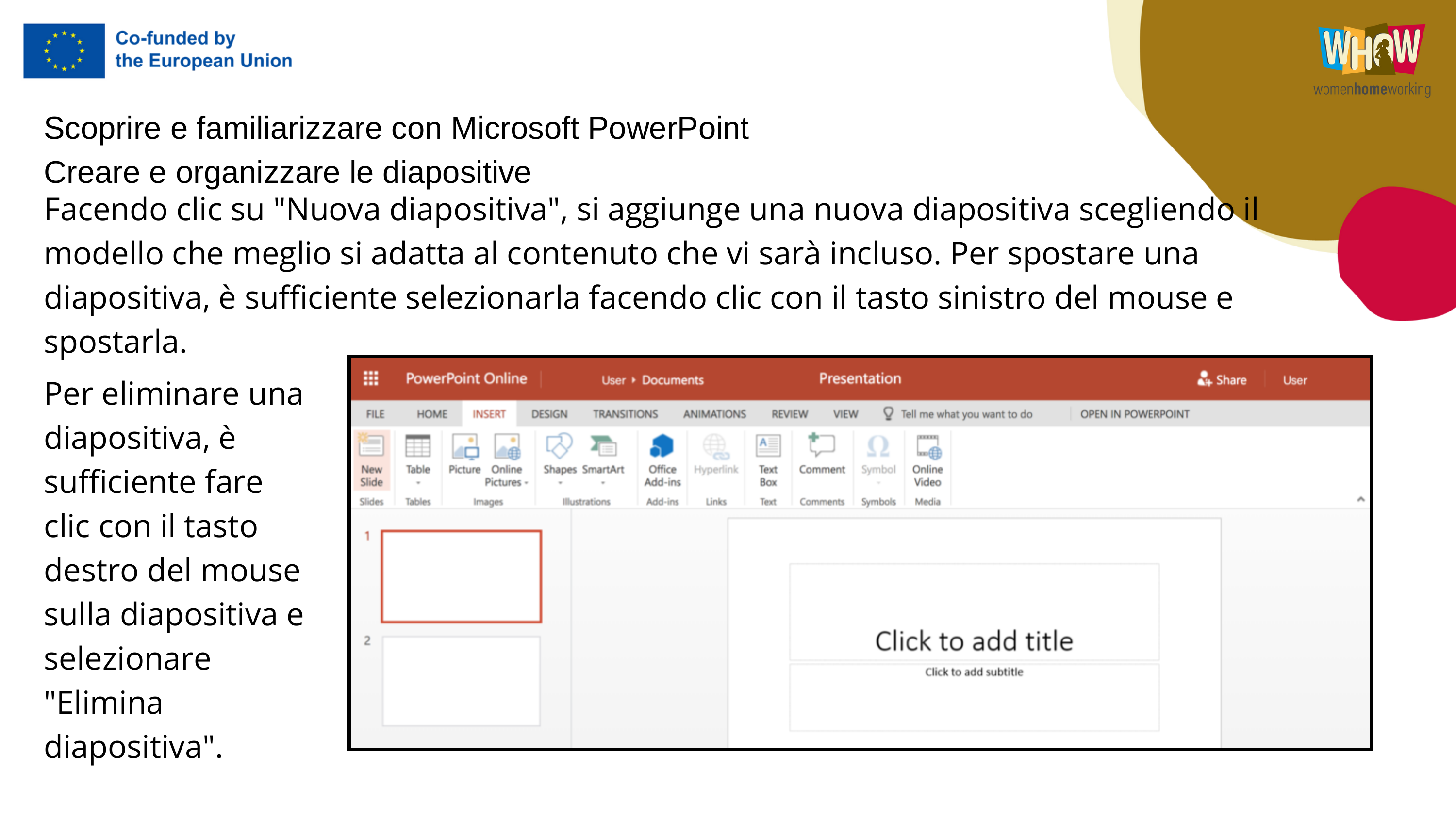

Scoprire e familiarizzare con Microsoft PowerPoint
Creare e organizzare le diapositive
Facendo clic su "Nuova diapositiva", si aggiunge una nuova diapositiva scegliendo il modello che meglio si adatta al contenuto che vi sarà incluso. Per spostare una diapositiva, è sufficiente selezionarla facendo clic con il tasto sinistro del mouse e spostarla.

Per eliminare una diapositiva, è sufficiente fare clic con il tasto destro del mouse sulla diapositiva e selezionare "Elimina diapositiva".